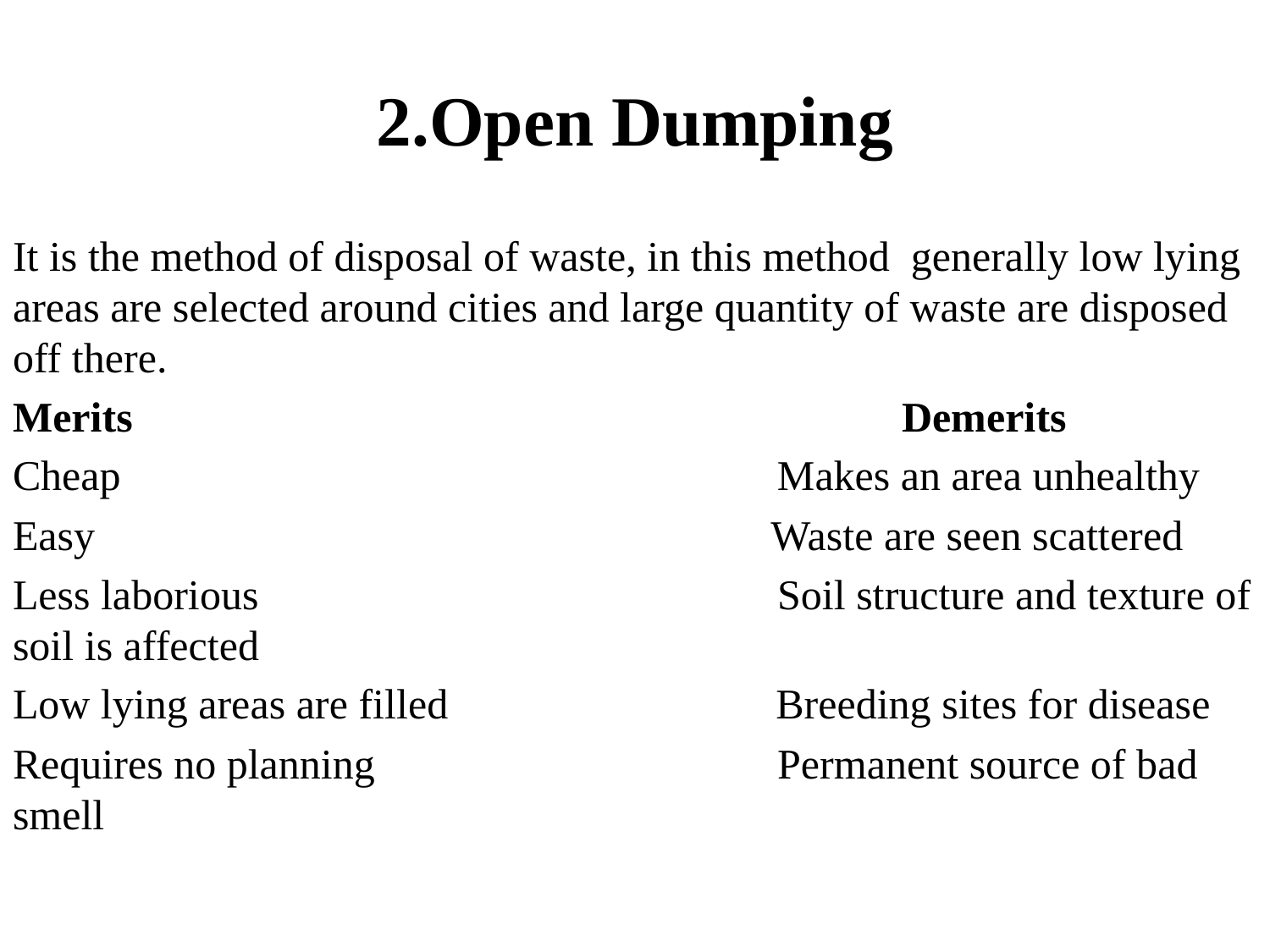

# 2.Open Dumping
It is the method of disposal of waste, in this method  generally low lying areas are selected around cities and large quantity of waste are disposed off there.
Merits                                        			Demerits
Cheap                                                              Makes an area unhealthy
Easy                                                                Waste are seen scattered
Less laborious                                                 Soil structure and texture of soil is affected
Low lying areas are filled                               Breeding sites for disease
Requires no planning                                      Permanent source of bad smell